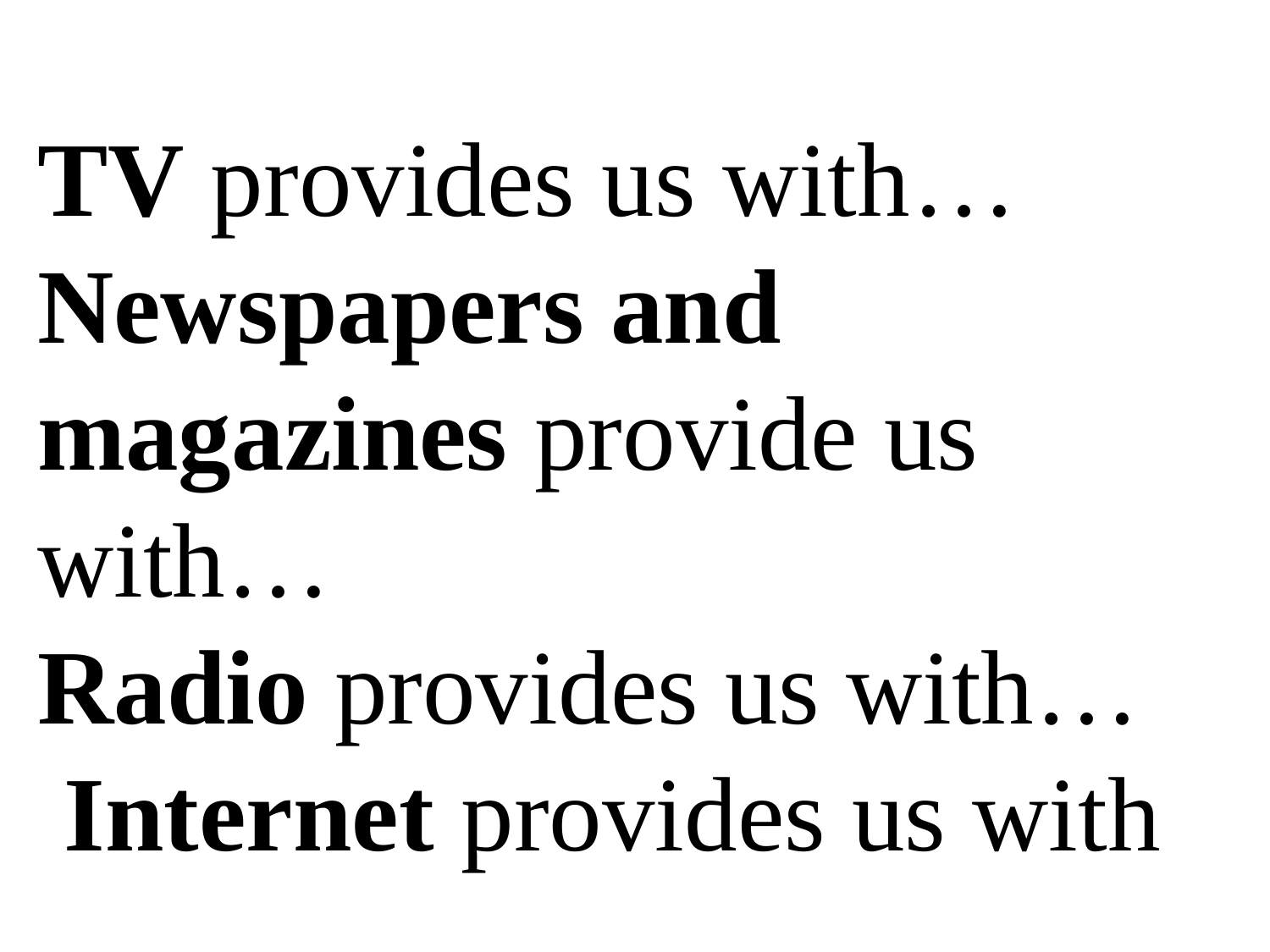

# TV provides us with… Newspapers and magazines provide us with… Radio provides us with… Internet provides us with